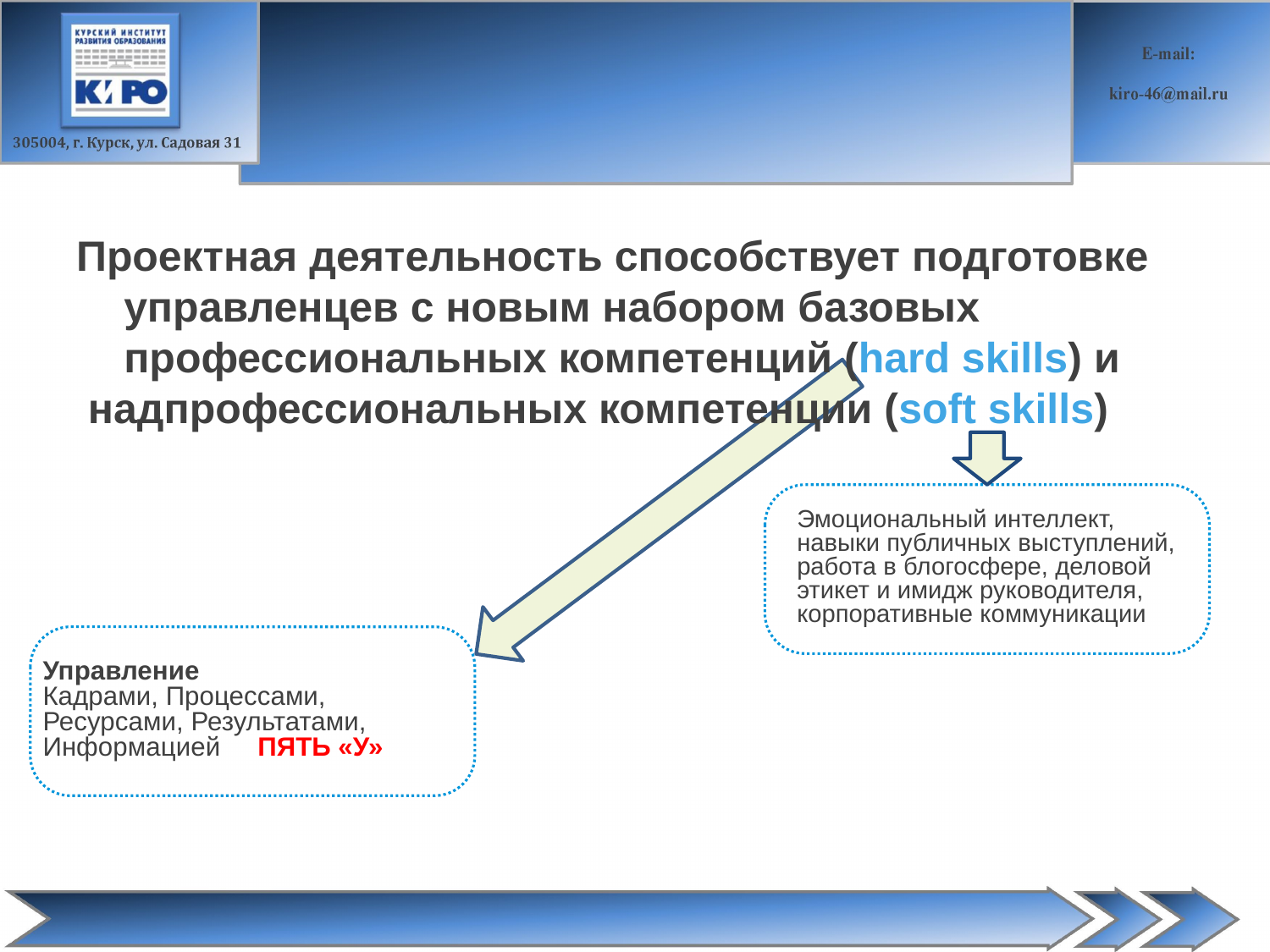

#
Проектная деятельность способствует подготовке управленцев с новым набором базовых профессиональных компетенций (hard skills) и
 надпрофессиональных компетенции (soft skills)

Эмоциональный интеллект, навыки публичных выступлений, работа в блогосфере, деловой этикет и имидж руководителя, корпоративные коммуникации

Управление
Кадрами, Процессами, Ресурсами, Результатами, Информацией     ПЯТЬ «У»